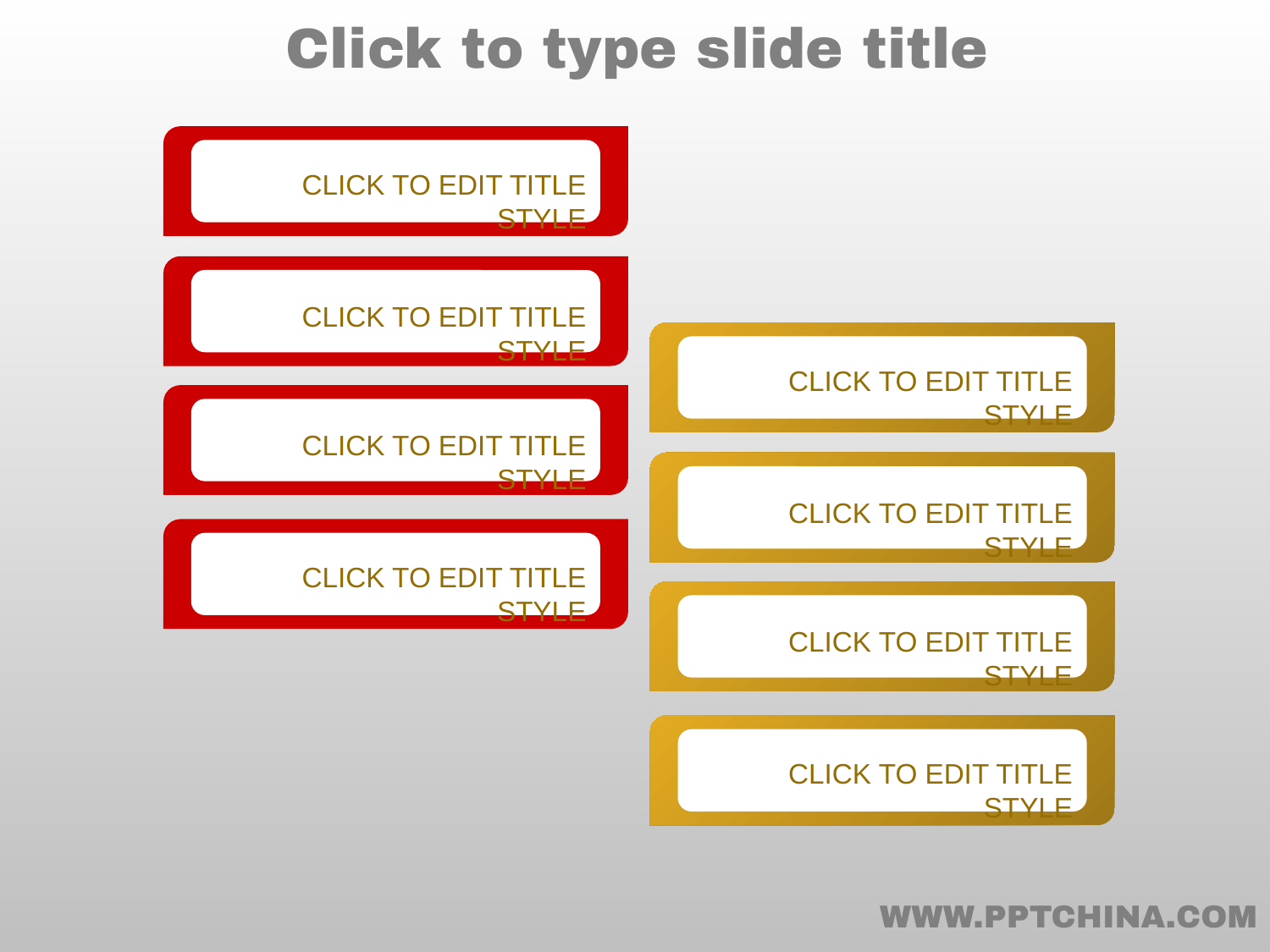

Click to type slide title

CLICK TO EDIT TITLE STYLE
CLICK TO EDIT TITLE STYLE

CLICK TO EDIT TITLE STYLE
CLICK TO EDIT TITLE STYLE
CLICK TO EDIT TITLE STYLE
CLICK TO EDIT TITLE STYLE
CLICK TO EDIT TITLE STYLE
CLICK TO EDIT TITLE STYLE